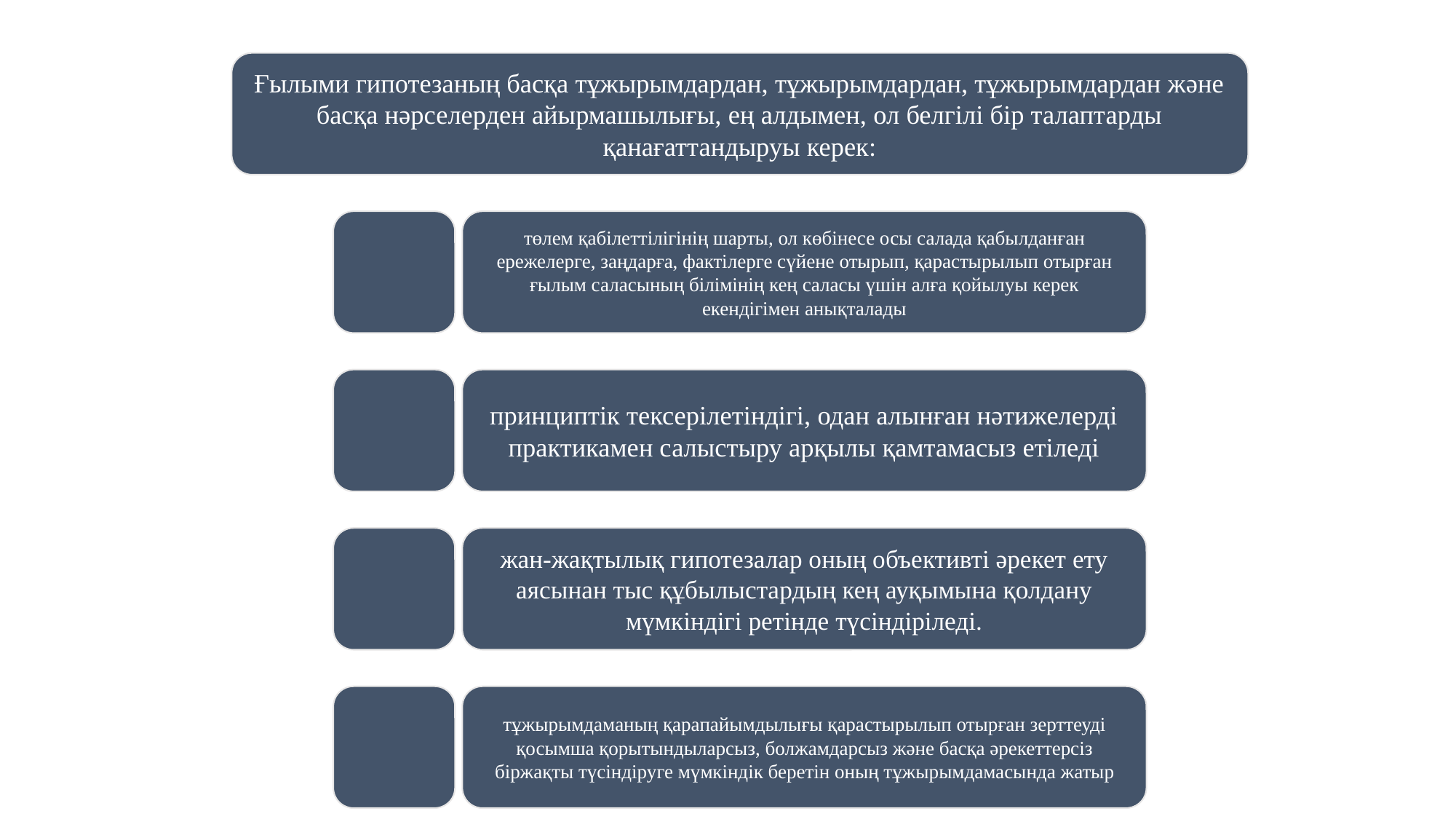

Ғылыми гипотезаның басқа тұжырымдардан, тұжырымдардан, тұжырымдардан және басқа нәрселерден айырмашылығы, ең алдымен, ол белгілі бір талаптарды қанағаттандыруы керек:
төлем қабілеттілігінің шарты, ол көбінесе осы салада қабылданған ережелерге, заңдарға, фактілерге сүйене отырып, қарастырылып отырған ғылым саласының білімінің кең саласы үшін алға қойылуы керек екендігімен анықталады
принциптік тексерілетіндігі, одан алынған нәтижелерді практикамен салыстыру арқылы қамтамасыз етіледі
жан-жақтылық гипотезалар оның объективті әрекет ету аясынан тыс құбылыстардың кең ауқымына қолдану мүмкіндігі ретінде түсіндіріледі.
тұжырымдаманың қарапайымдылығы қарастырылып отырған зерттеуді қосымша қорытындыларсыз, болжамдарсыз және басқа әрекеттерсіз біржақты түсіндіруге мүмкіндік беретін оның тұжырымдамасында жатыр